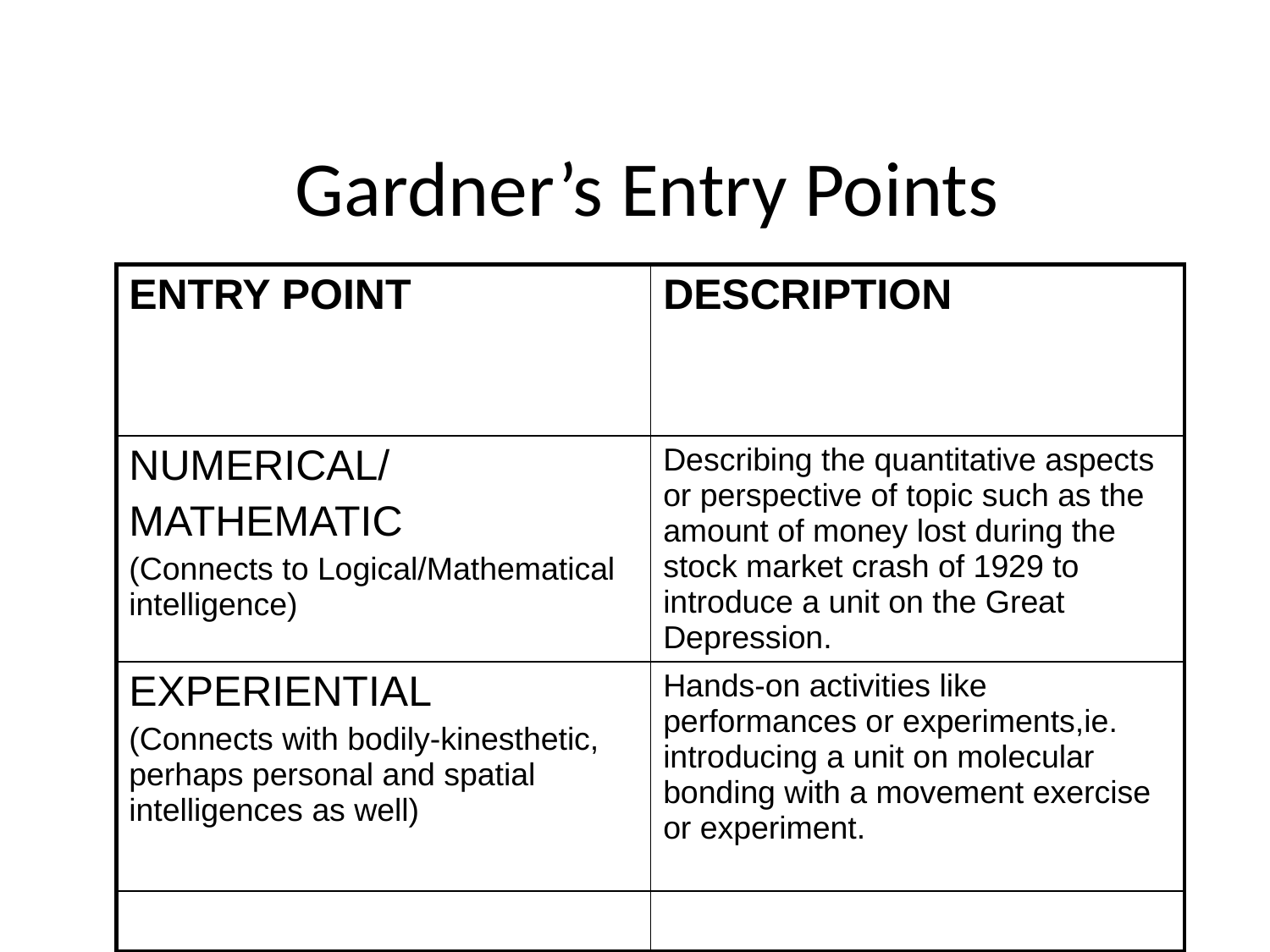

# Gardner’s Entry Points
| ENTRY POINT | DESCRIPTION |
| --- | --- |
| NUMERICAL/ MATHEMATIC (Connects to Logical/Mathematical intelligence) | Describing the quantitative aspects or perspective of topic such as the amount of money lost during the stock market crash of 1929 to introduce a unit on the Great Depression. |
| EXPERIENTIAL (Connects with bodily-kinesthetic, perhaps personal and spatial intelligences as well) | Hands-on activities like performances or experiments,ie. introducing a unit on molecular bonding with a movement exercise or experiment. |
|  |  |